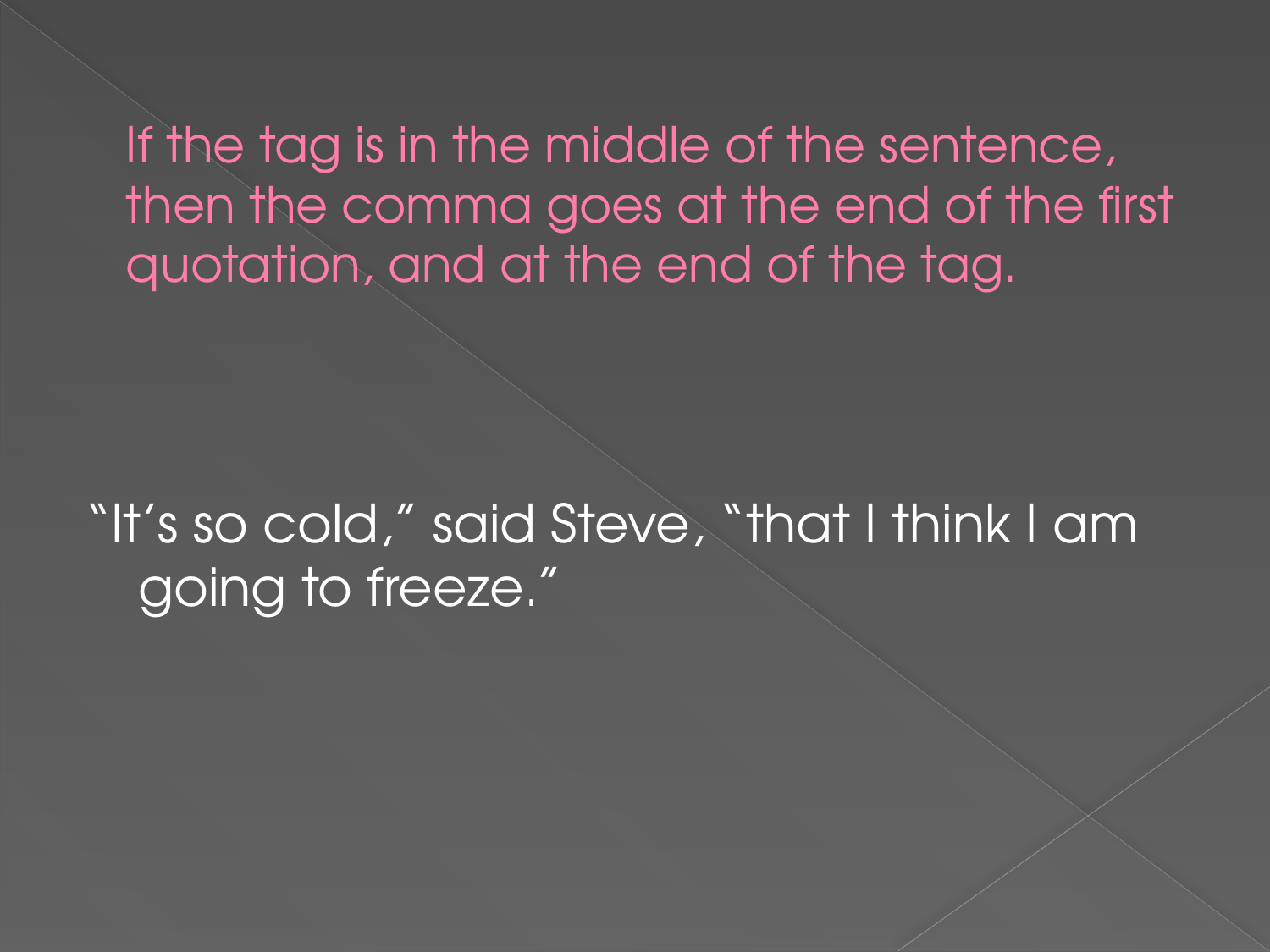

# If the tag is in the middle of the sentence, then the comma goes at the end of the first quotation, and at the end of the tag.

“It’s so cold,” said Steve, “that I think I am going to freeze.”